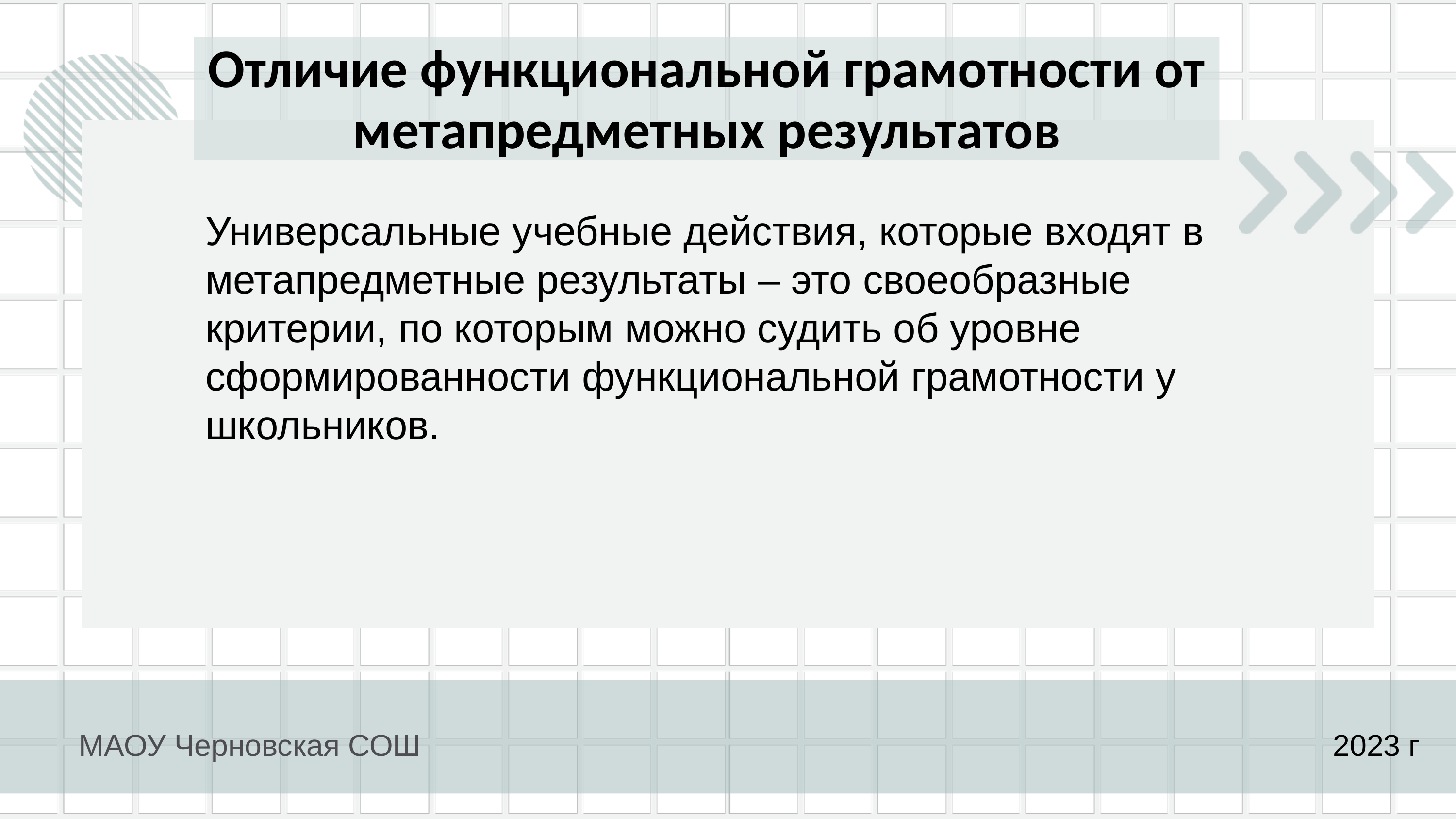

Отличие функциональной грамотности от метапредметных результатов

Универсальные учебные действия, которые входят в метапредметные результаты – это своеобразные критерии, по которым можно судить об уровне сформированности функциональной грамотности у школьников.

МАОУ Черновская СОШ
2023 г